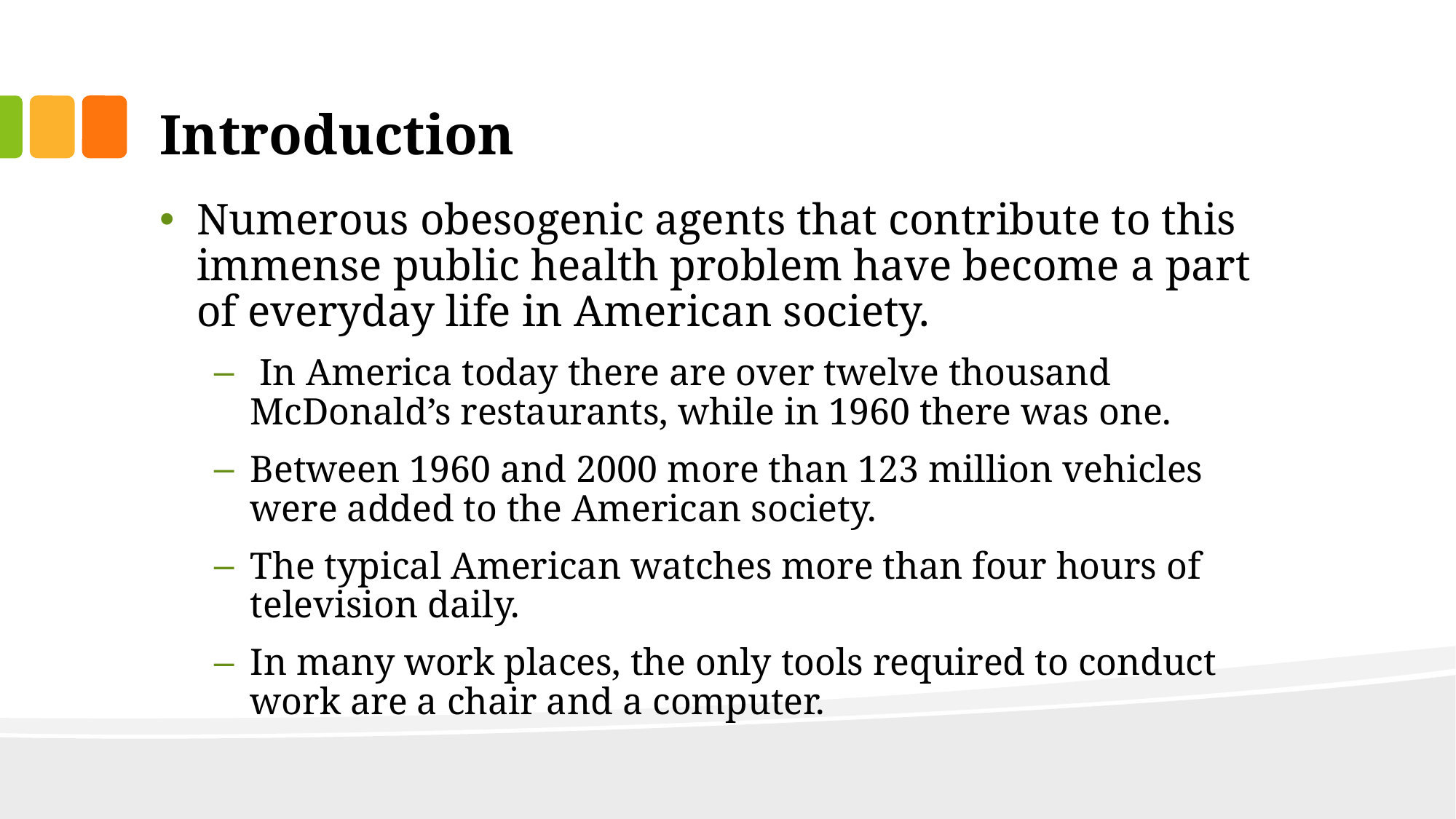

# Introduction
Numerous obesogenic agents that contribute to this immense public health problem have become a part of everyday life in American society.
 In America today there are over twelve thousand McDonald’s restaurants, while in 1960 there was one.
Between 1960 and 2000 more than 123 million vehicles were added to the American society.
The typical American watches more than four hours of television daily.
In many work places, the only tools required to conduct work are a chair and a computer.